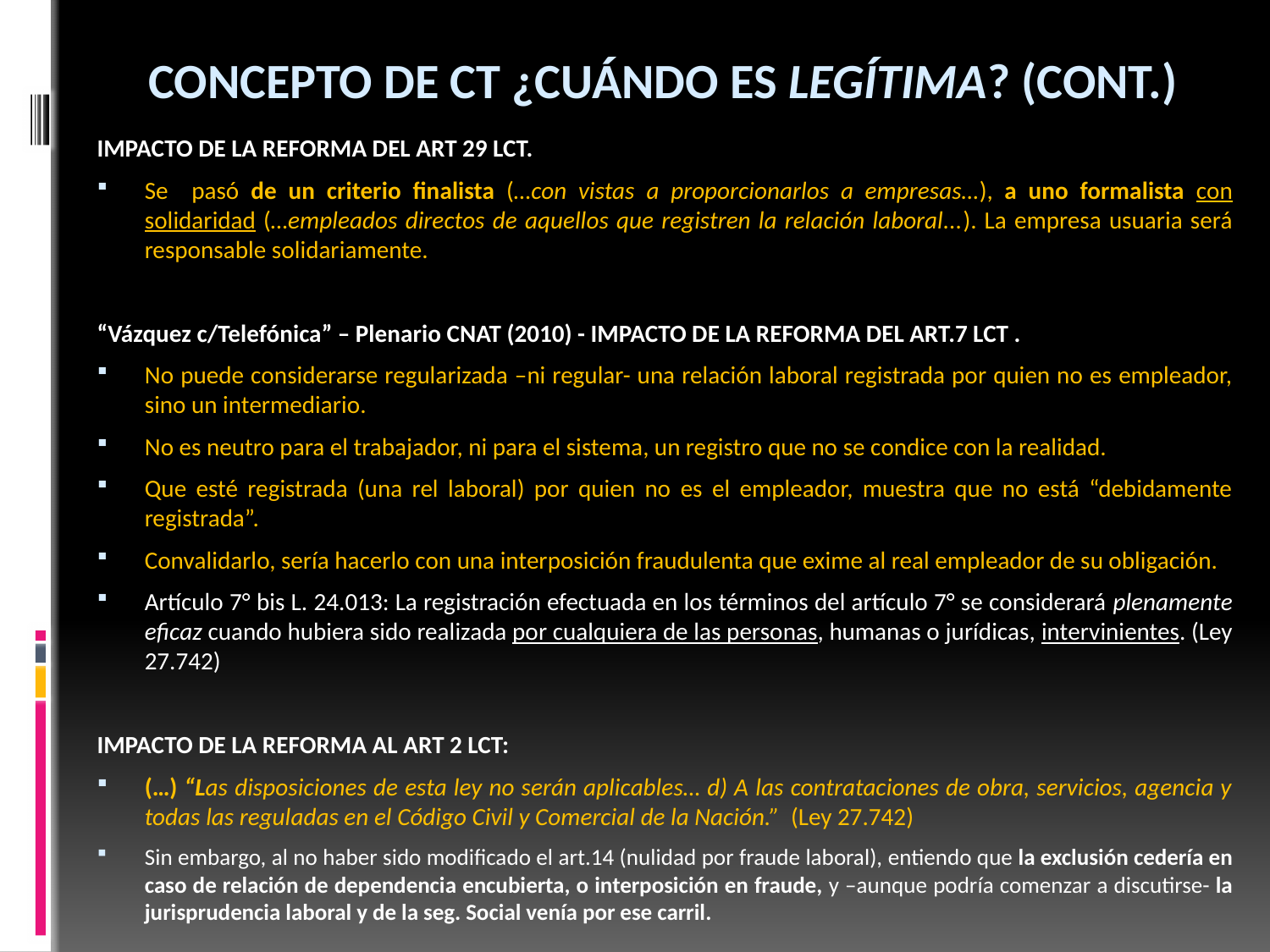

# Concepto de ct ¿CUÁNDO ES LEGÍTIMA? (Cont.)
IMPACTO DE LA REFORMA DEL ART 29 LCT.
Se  pasó de un criterio finalista (…con vistas a proporcionarlos a empresas…), a uno formalista con solidaridad (…empleados directos de aquellos que registren la relación laboral...). La empresa usuaria será responsable solidariamente.

“Vázquez c/Telefónica” – Plenario CNAT (2010) - IMPACTO DE LA REFORMA DEL ART.7 LCT .
No puede considerarse regularizada –ni regular- una relación laboral registrada por quien no es empleador, sino un intermediario.
No es neutro para el trabajador, ni para el sistema, un registro que no se condice con la realidad.
Que esté registrada (una rel laboral) por quien no es el empleador, muestra que no está “debidamente registrada”.
Convalidarlo, sería hacerlo con una interposición fraudulenta que exime al real empleador de su obligación.
Artículo 7° bis L. 24.013: La registración efectuada en los términos del artículo 7° se considerará plenamente eficaz cuando hubiera sido realizada por cualquiera de las personas, humanas o jurídicas, intervinientes. (Ley 27.742)

IMPACTO DE LA REFORMA AL ART 2 LCT:
(…) “Las disposiciones de esta ley no serán aplicables… d) A las contrataciones de obra, servicios, agencia y todas las reguladas en el Código Civil y Comercial de la Nación.”  (Ley 27.742)
Sin embargo, al no haber sido modificado el art.14 (nulidad por fraude laboral), entiendo que la exclusión cedería en caso de relación de dependencia encubierta, o interposición en fraude, y –aunque podría comenzar a discutirse- la jurisprudencia laboral y de la seg. Social venía por ese carril.